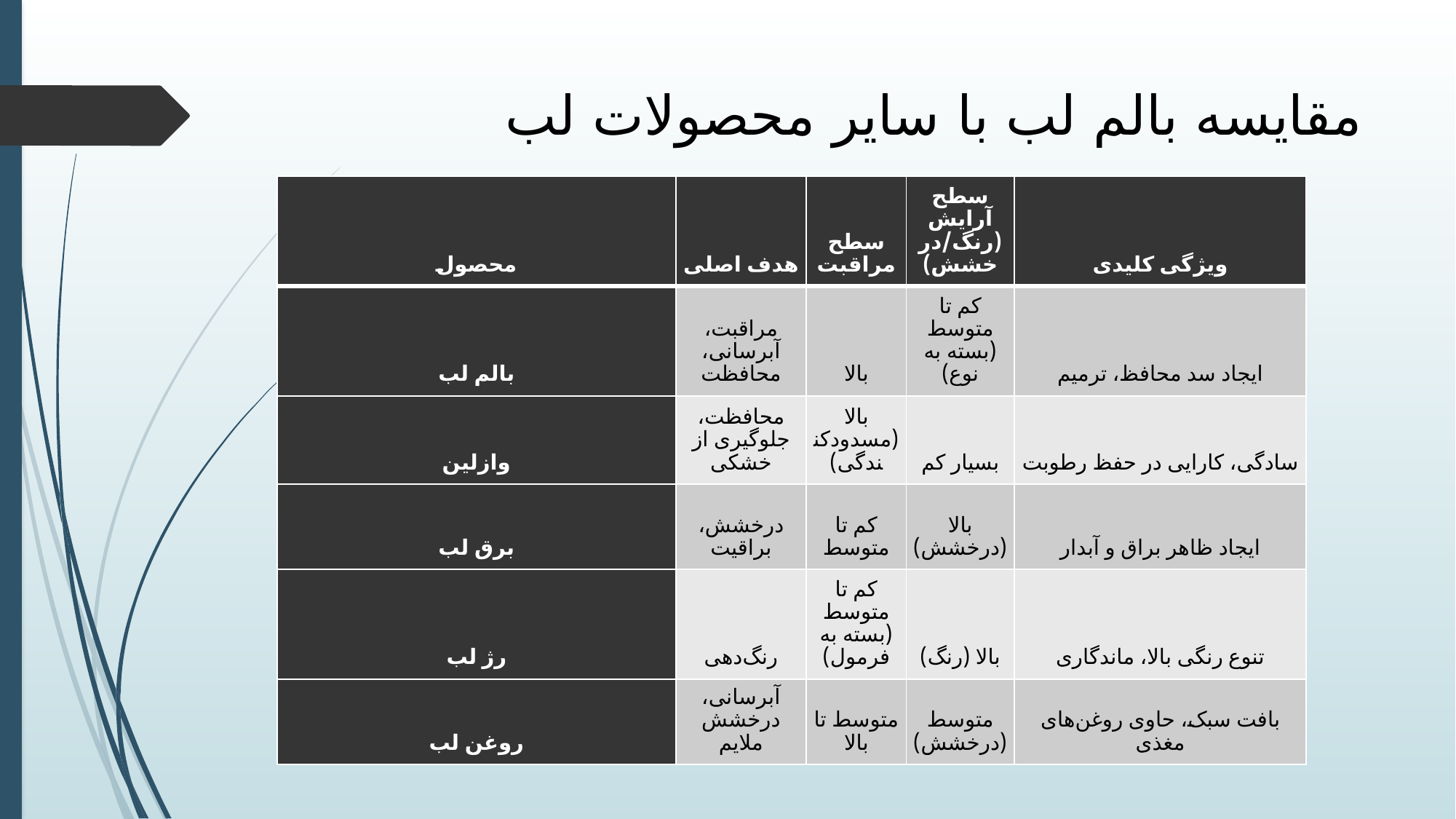

# مقایسه بالم لب با سایر محصولات لب
| محصول | هدف اصلی | سطح مراقبت | سطح آرایش (رنگ/درخشش) | ویژگی کلیدی |
| --- | --- | --- | --- | --- |
| بالم لب | مراقبت، آبرسانی، محافظت | بالا | کم تا متوسط (بسته به نوع) | ایجاد سد محافظ، ترمیم |
| وازلین | محافظت، جلوگیری از خشکی | بالا (مسدودکنندگی) | بسیار کم | سادگی، کارایی در حفظ رطوبت |
| برق لب | درخشش، براقیت | کم تا متوسط | بالا (درخشش) | ایجاد ظاهر براق و آبدار |
| رژ لب | رنگ‌دهی | کم تا متوسط (بسته به فرمول) | بالا (رنگ) | تنوع رنگی بالا، ماندگاری |
| روغن لب | آبرسانی، درخشش ملایم | متوسط تا بالا | متوسط (درخشش) | بافت سبک، حاوی روغن‌های مغذی |